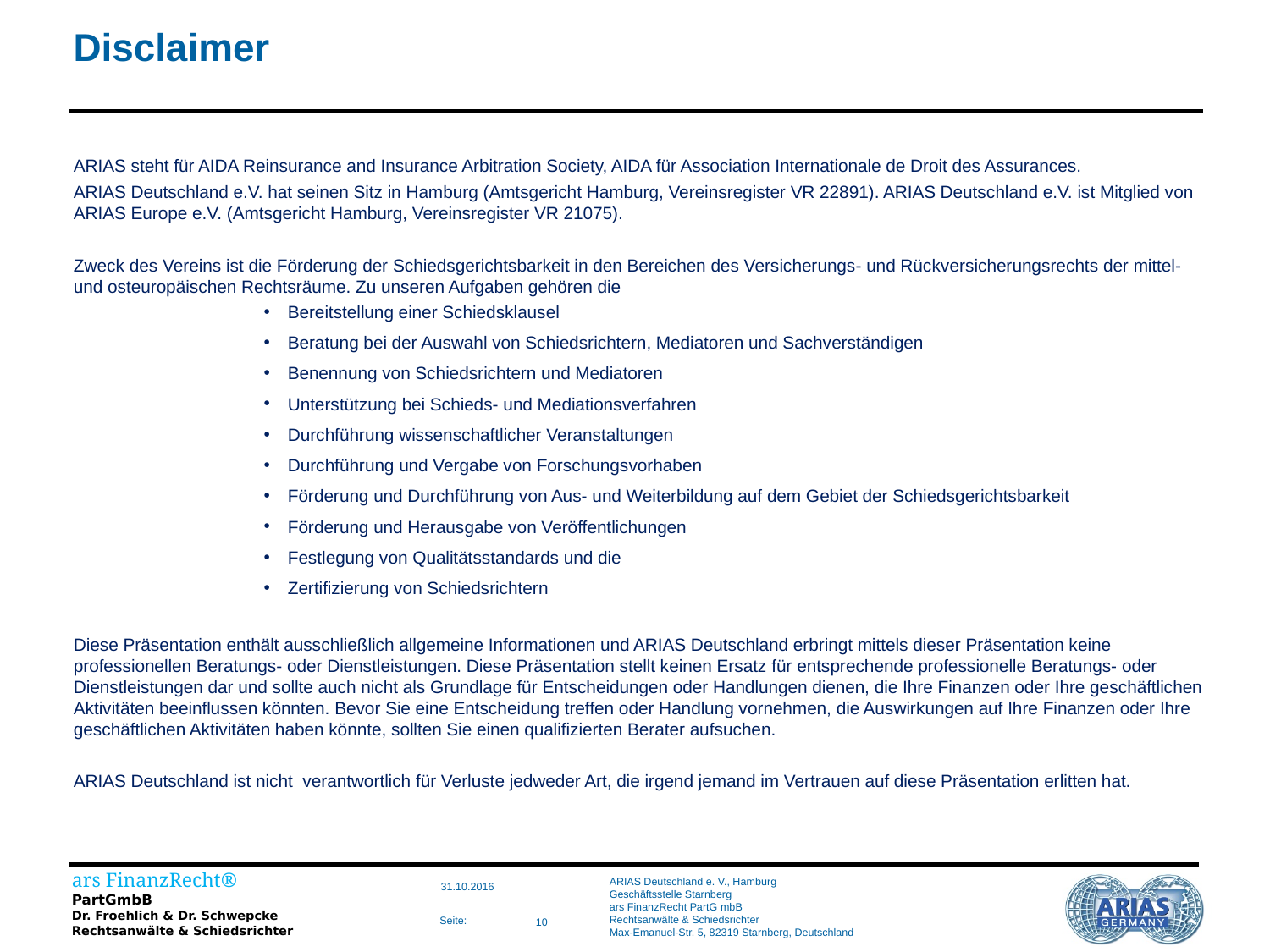

# Disclaimer
ARIAS steht für AIDA Reinsurance and Insurance Arbitration Society, AIDA für Association Internationale de Droit des Assurances.
ARIAS Deutschland e.V. hat seinen Sitz in Hamburg (Amtsgericht Hamburg, Vereinsregister VR 22891). ARIAS Deutschland e.V. ist Mitglied von ARIAS Europe e.V. (Amtsgericht Hamburg, Vereinsregister VR 21075).

Zweck des Vereins ist die Förderung der Schiedsgerichtsbarkeit in den Bereichen des Versicherungs- und Rückversicherungsrechts der mittel-
und osteuropäischen Rechtsräume. Zu unseren Aufgaben gehören die
Bereitstellung einer Schiedsklausel
Beratung bei der Auswahl von Schiedsrichtern, Mediatoren und Sachverständigen
Benennung von Schiedsrichtern und Mediatoren
Unterstützung bei Schieds- und Mediationsverfahren
Durchführung wissenschaftlicher Veranstaltungen
Durchführung und Vergabe von Forschungsvorhaben
Förderung und Durchführung von Aus- und Weiterbildung auf dem Gebiet der Schiedsgerichtsbarkeit
Förderung und Herausgabe von Veröffentlichungen
Festlegung von Qualitätsstandards und die
Zertifizierung von Schiedsrichtern

Diese Präsentation enthält ausschließlich allgemeine Informationen und ARIAS Deutschland erbringt mittels dieser Präsentation keine
professionellen Beratungs- oder Dienstleistungen. Diese Präsentation stellt keinen Ersatz für entsprechende professionelle Beratungs- oder Dienstleistungen dar und sollte auch nicht als Grundlage für Entscheidungen oder Handlungen dienen, die Ihre Finanzen oder Ihre geschäftlichen Aktivitäten beeinflussen könnten. Bevor Sie eine Entscheidung treffen oder Handlung vornehmen, die Auswirkungen auf Ihre Finanzen oder Ihre geschäftlichen Aktivitäten haben könnte, sollten Sie einen qualifizierten Berater aufsuchen.

ARIAS Deutschland ist nicht  verantwortlich für Verluste jedweder Art, die irgend jemand im Vertrauen auf diese Präsentation erlitten hat.